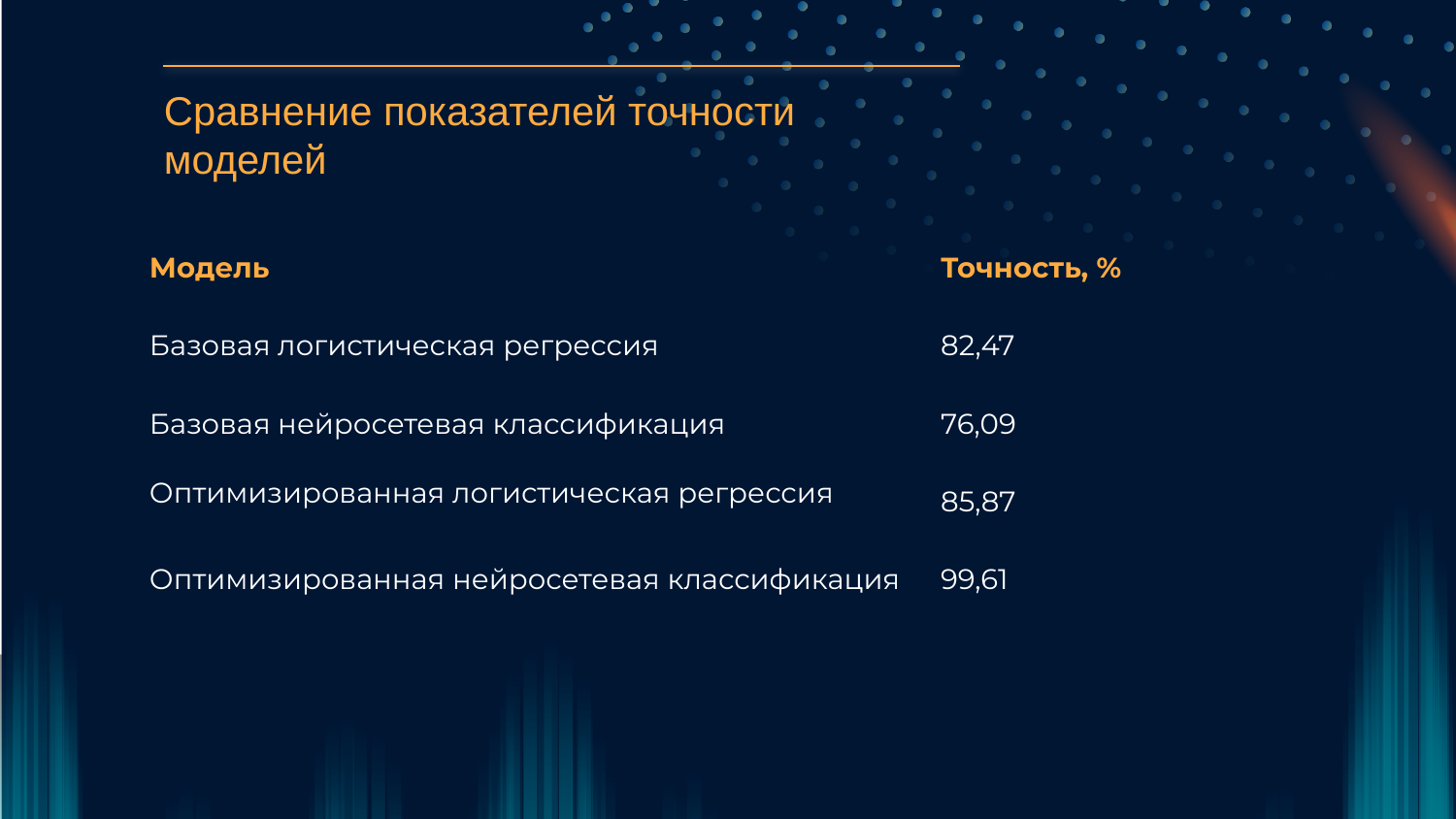

Сравнение показателей точности моделей
Модель
Точность, %
Базовая логистическая регрессия
82,47

Базовая нейросетевая классификация
76,09
Оптимизированная логистическая регрессия
85,87
Оптимизированная нейросетевая классификация
99,61